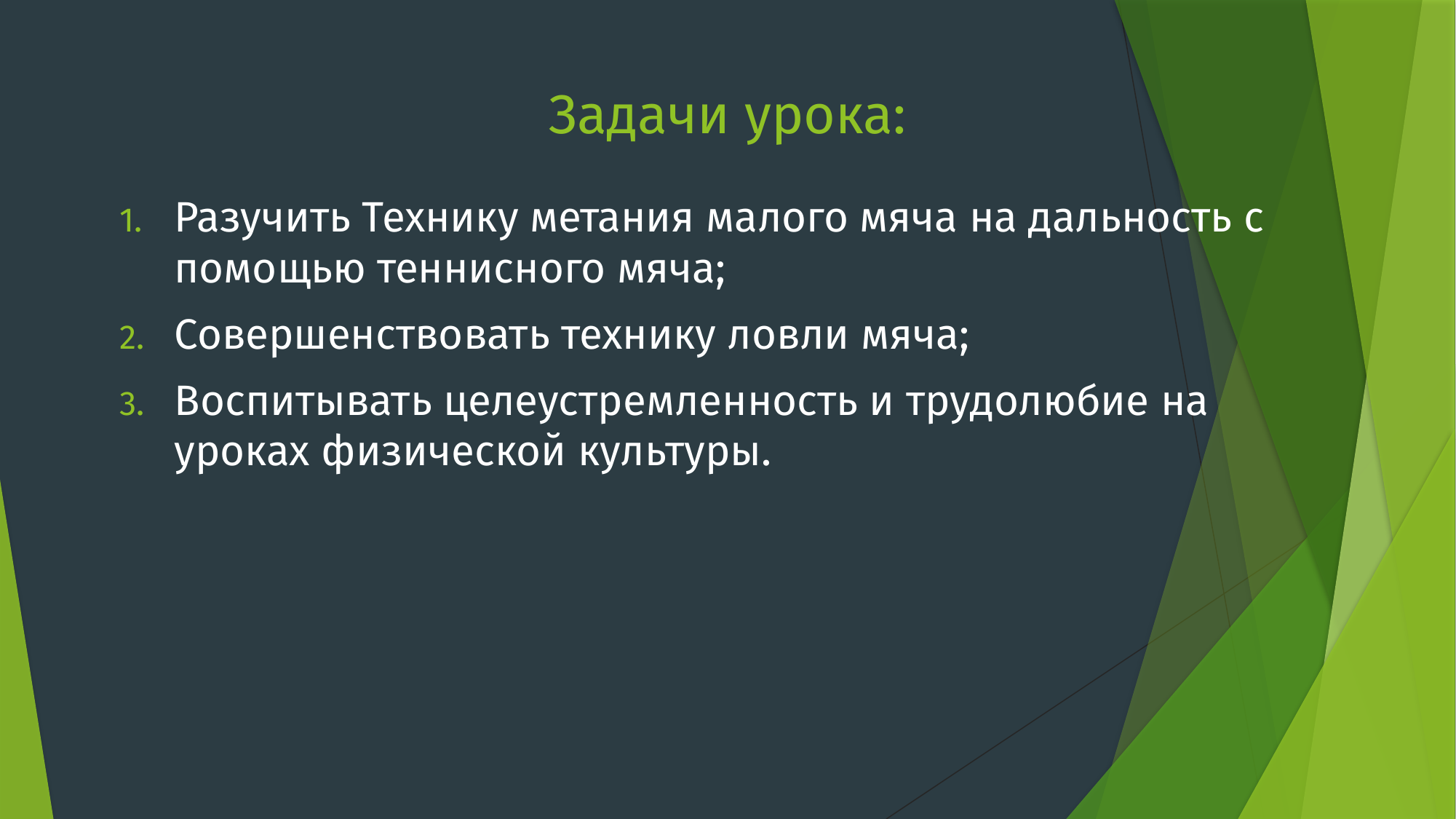

# Задачи урока:
Разучить Технику метания малого мяча на дальность с помощью теннисного мяча;
Совершенствовать технику ловли мяча;
Воспитывать целеустремленность и трудолюбие на уроках физической культуры.